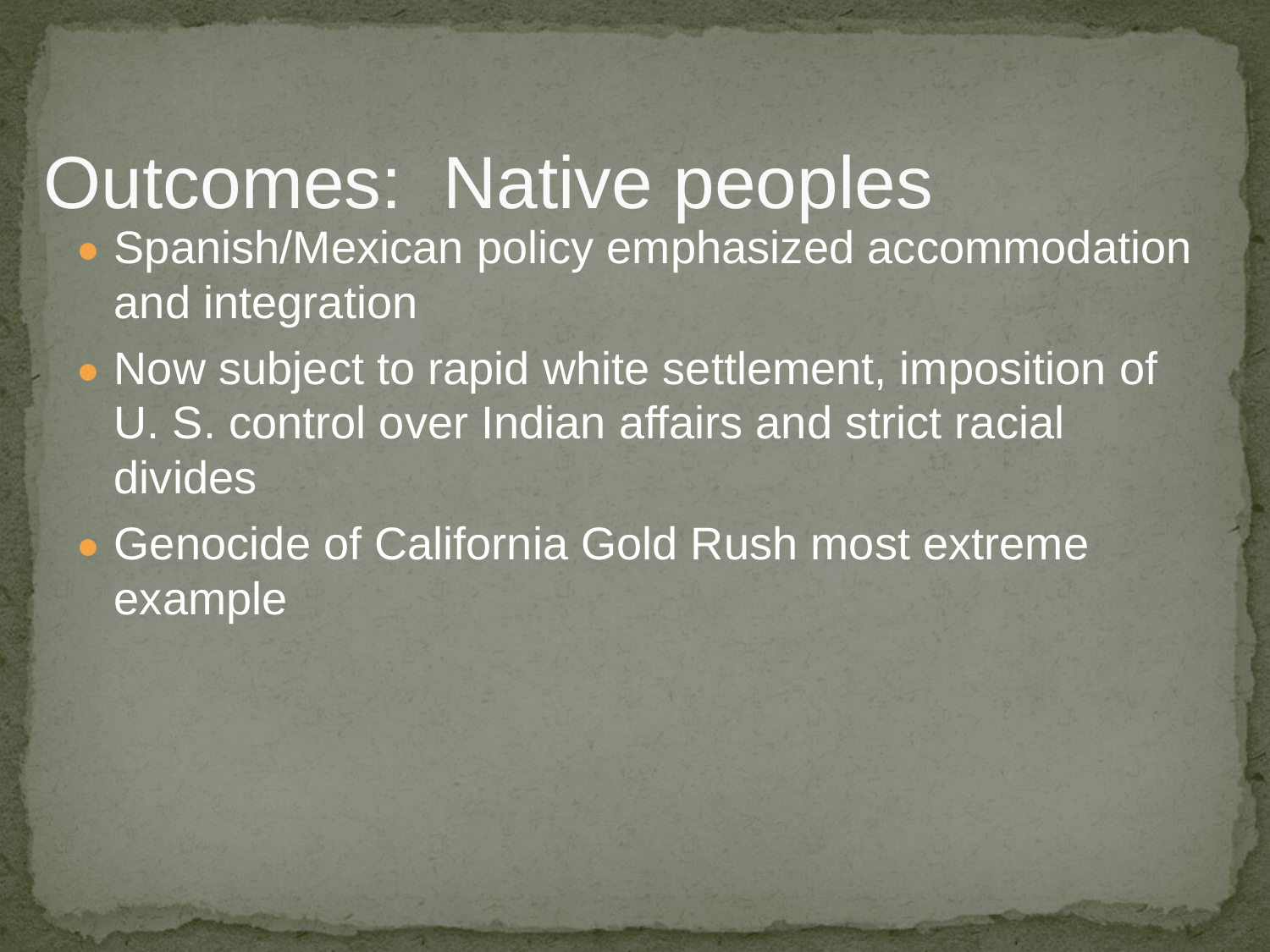

# Outcomes:  Native peoples
Spanish/Mexican policy emphasized accommodation and integration
Now subject to rapid white settlement, imposition of U. S. control over Indian affairs and strict racial divides
Genocide of California Gold Rush most extreme example